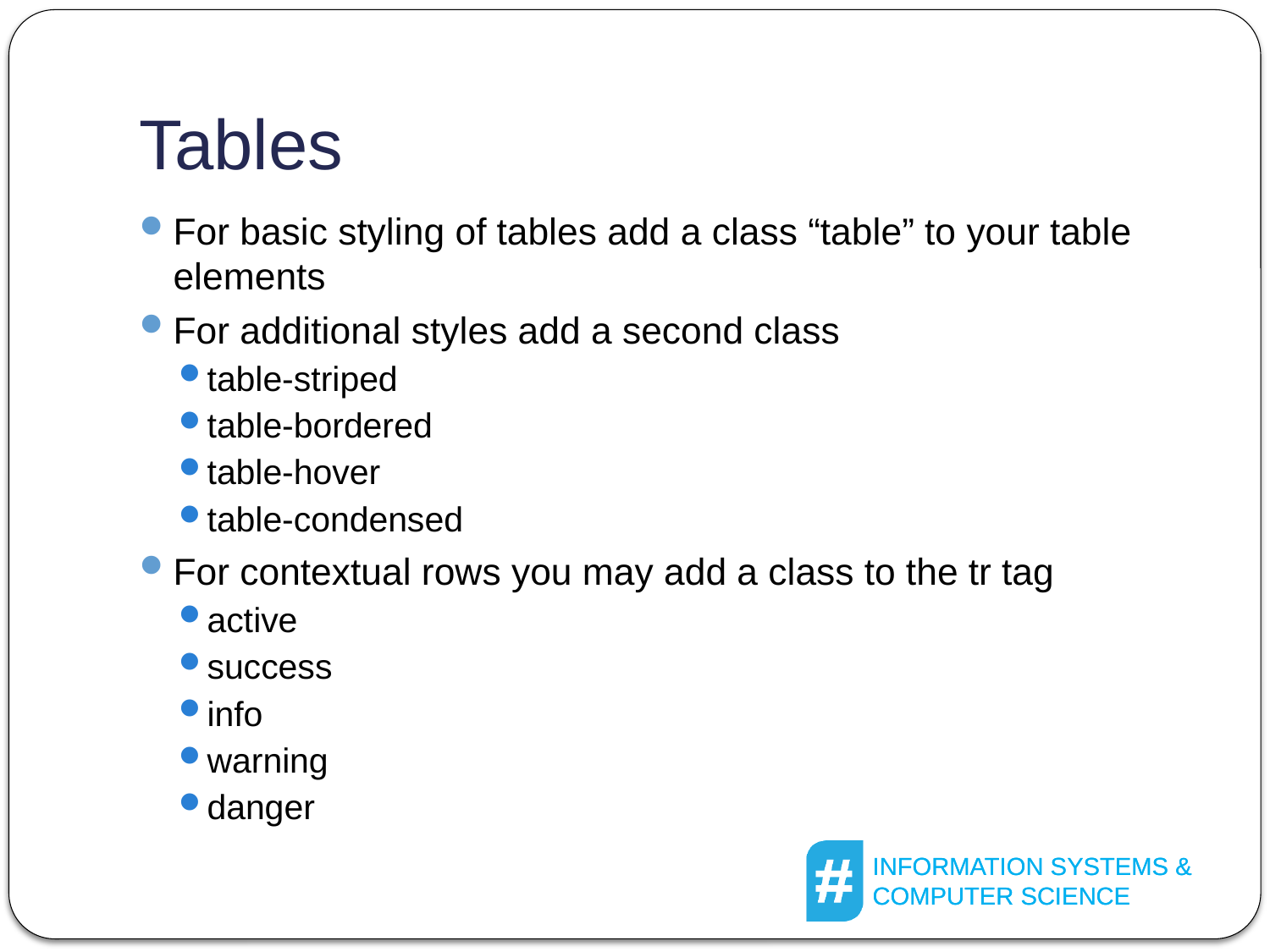

# Tables
For basic styling of tables add a class “table” to your table elements
For additional styles add a second class
table-striped
table-bordered
table-hover
table-condensed
For contextual rows you may add a class to the tr tag
active
success
info
warning
danger